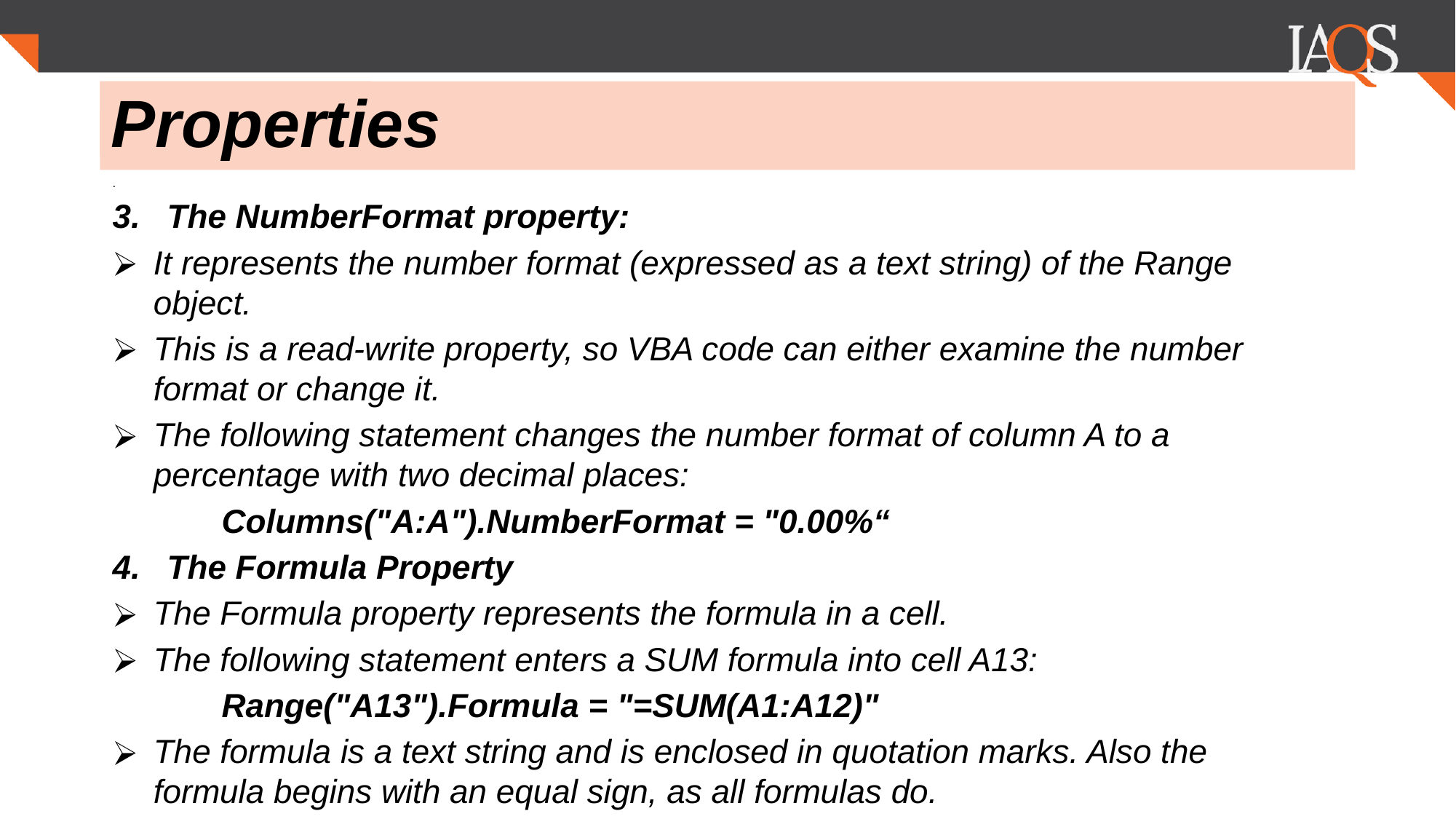

# Properties

.
The NumberFormat property:
It represents the number format (expressed as a text string) of the Range object.
This is a read-write property, so VBA code can either examine the number format or change it.
The following statement changes the number format of column A to a percentage with two decimal places:
	Columns("A:A").NumberFormat = "0.00%“
The Formula Property
The Formula property represents the formula in a cell.
The following statement enters a SUM formula into cell A13:
	Range("A13").Formula = "=SUM(A1:A12)"
The formula is a text string and is enclosed in quotation marks. Also the formula begins with an equal sign, as all formulas do.